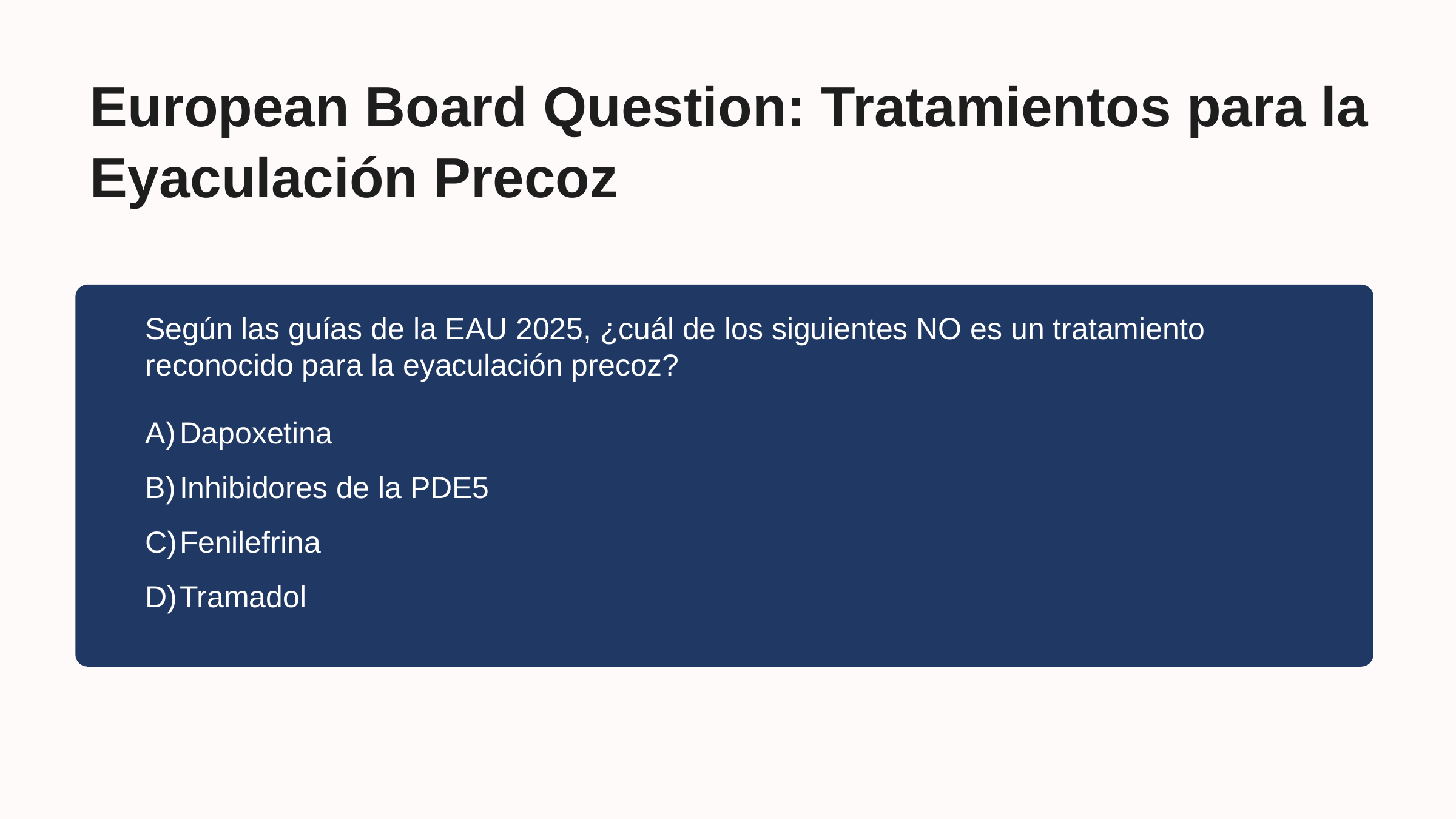

European Board Question: Tratamientos para la Eyaculación Precoz

Según las guías de la EAU 2025, ¿cuál de los siguientes NO es un tratamiento reconocido para la eyaculación precoz?
Dapoxetina
Inhibidores de la PDE5
Fenilefrina
Tramadol